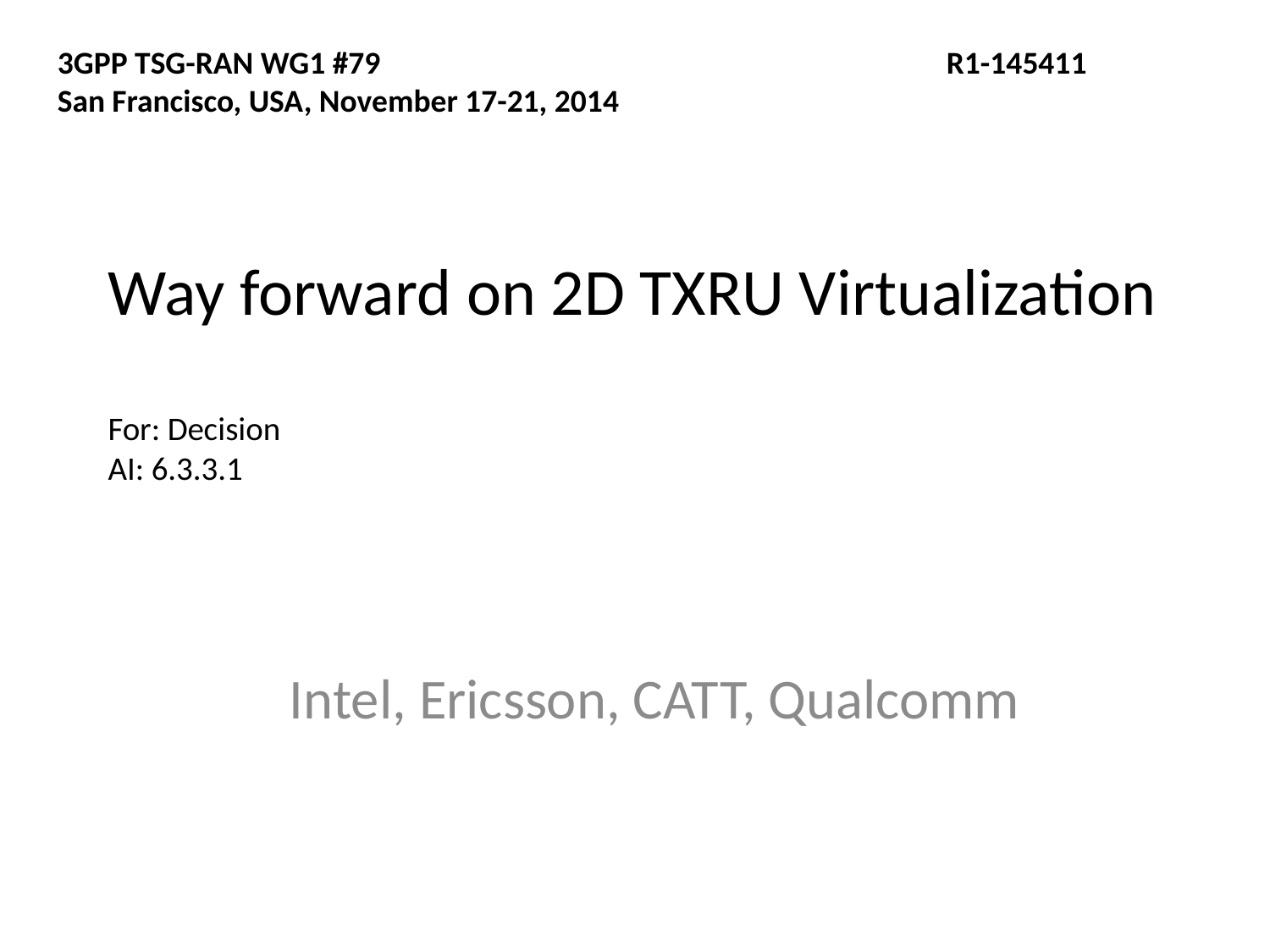

3GPP TSG-RAN WG1 #79				        	R1-145411
San Francisco, USA, November 17-21, 2014
# Way forward on 2D TXRU Virtualization For: Decision AI: 6.3.3.1
Intel, Ericsson, CATT, Qualcomm